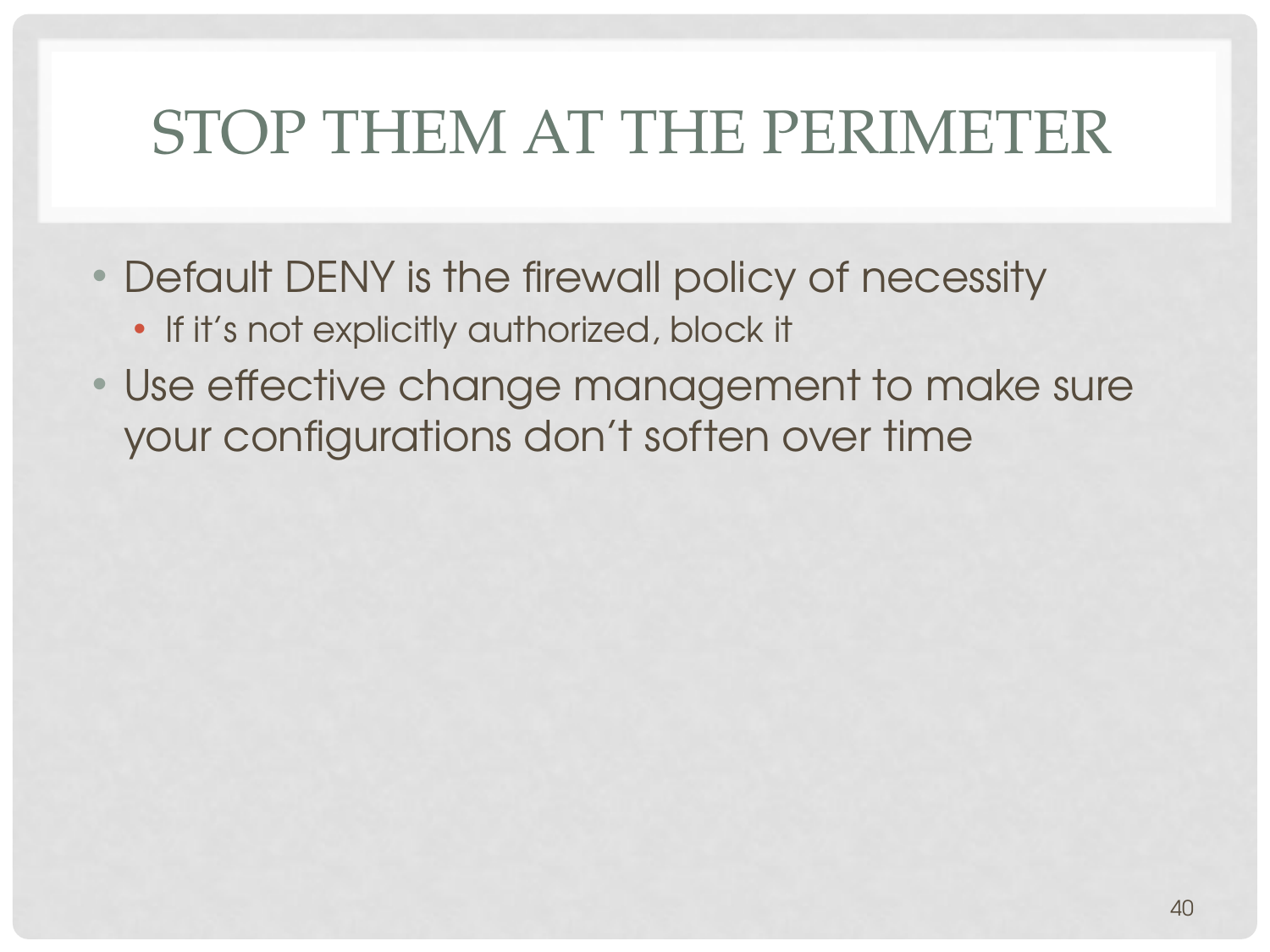

# Stop them at the perimeter
Default DENY is the firewall policy of necessity
If it’s not explicitly authorized, block it
Use effective change management to make sure your configurations don’t soften over time
40